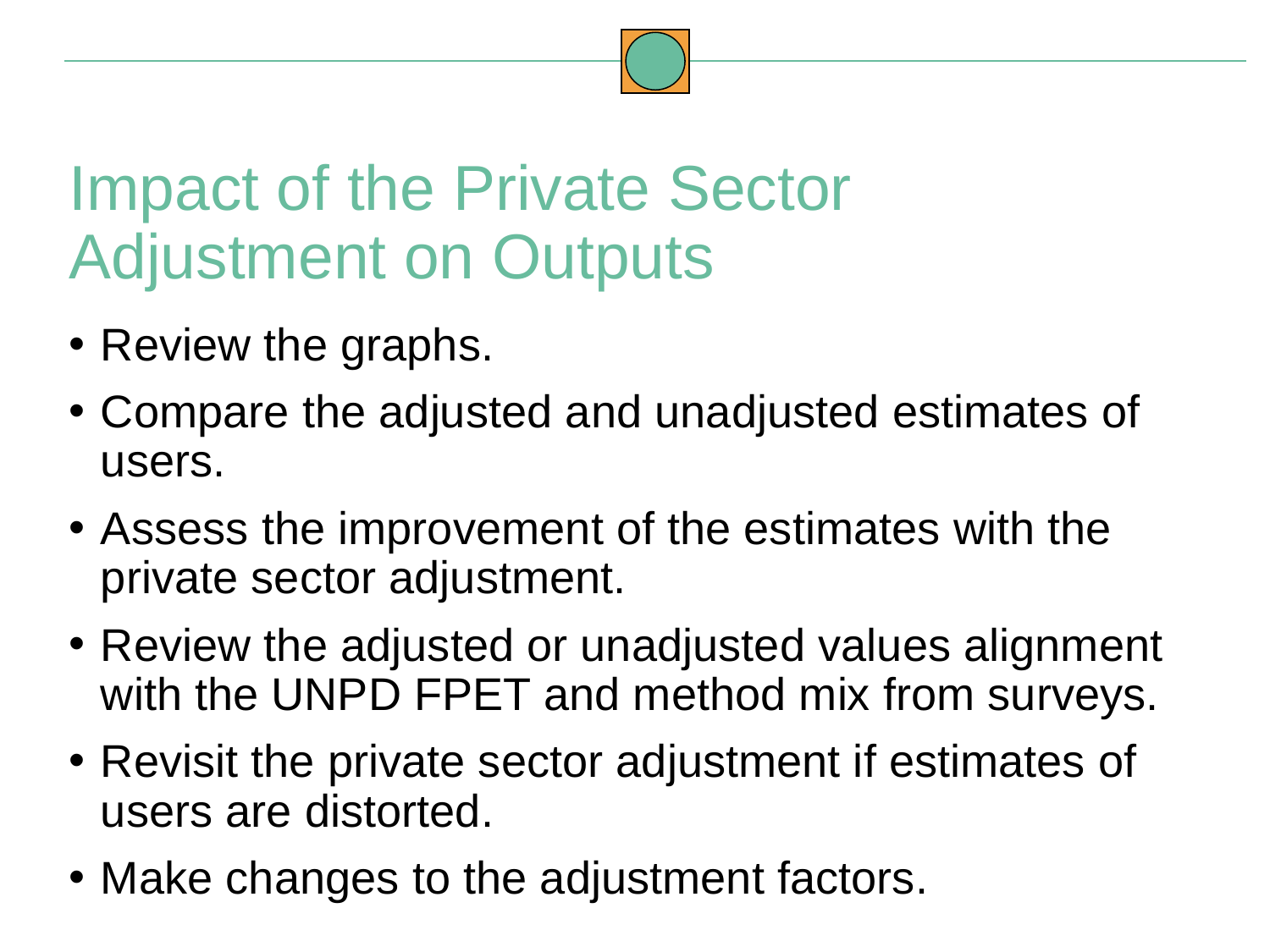

Impact of the Private Sector Adjustment on Outputs
Review the graphs.
Compare the adjusted and unadjusted estimates of users.
Assess the improvement of the estimates with the private sector adjustment.
Review the adjusted or unadjusted values alignment with the UNPD FPET and method mix from surveys.
Revisit the private sector adjustment if estimates of users are distorted.
Make changes to the adjustment factors.